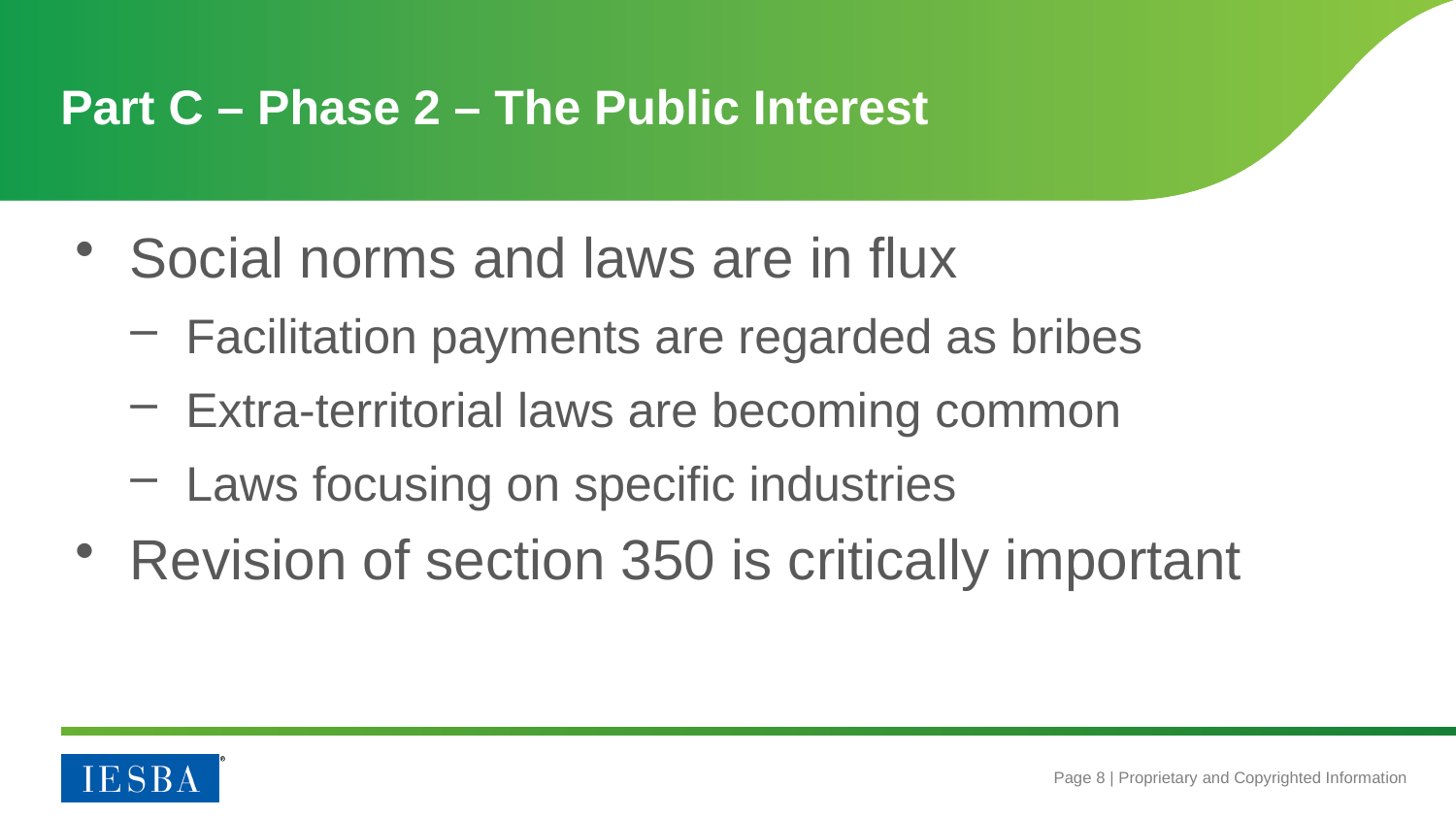

# Part C – Phase 2 – The Public Interest
Social norms and laws are in flux
Facilitation payments are regarded as bribes
Extra-territorial laws are becoming common
Laws focusing on specific industries
Revision of section 350 is critically important